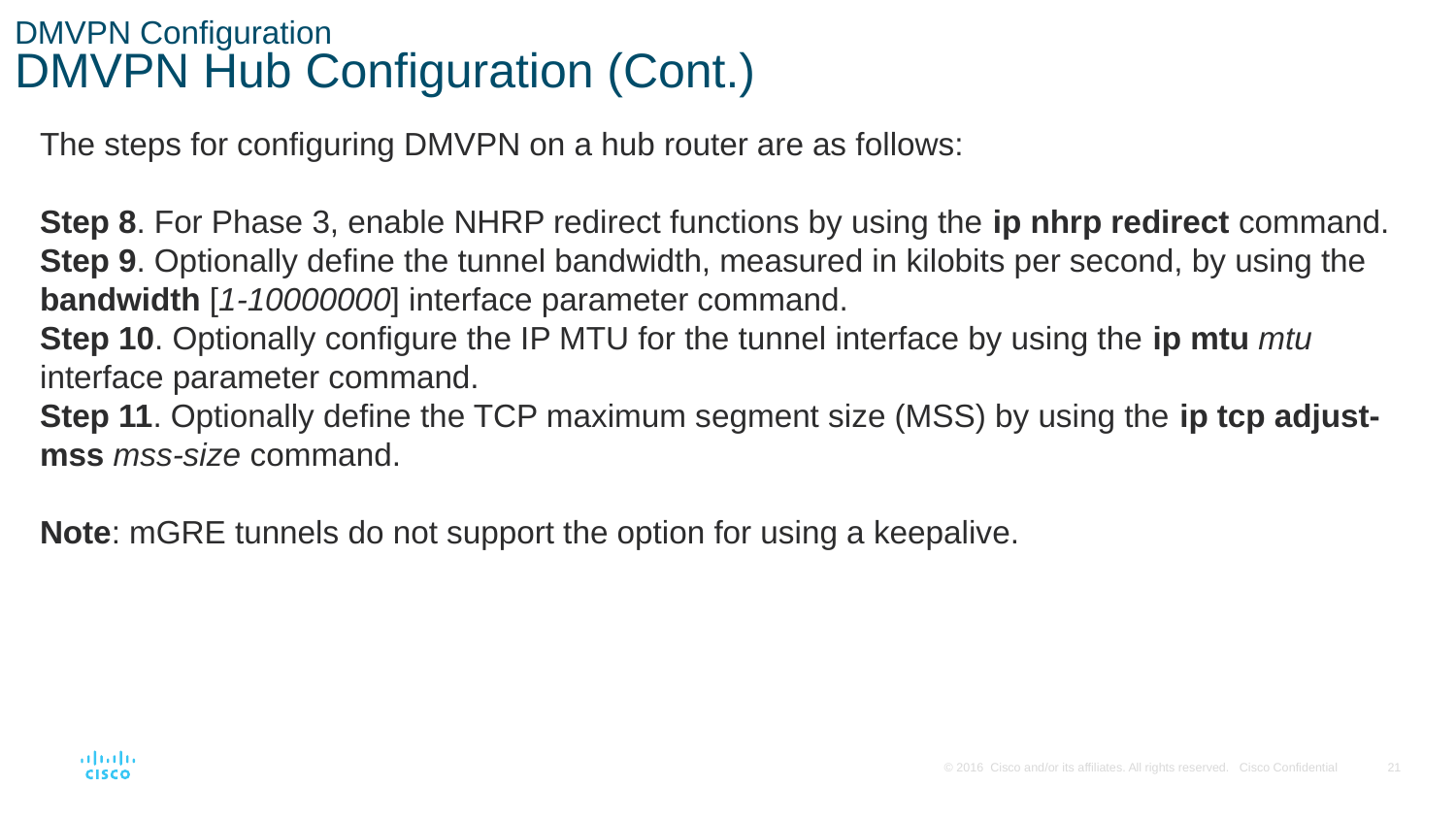

# DMVPN Configuration DMVPN Hub Configuration (Cont.)
The steps for configuring DMVPN on a hub router are as follows:

Step 8. For Phase 3, enable NHRP redirect functions by using the ip nhrp redirect command.
Step 9. Optionally define the tunnel bandwidth, measured in kilobits per second, by using the bandwidth [1-10000000] interface parameter command.
Step 10. Optionally configure the IP MTU for the tunnel interface by using the ip mtu mtu interface parameter command.
Step 11. Optionally define the TCP maximum segment size (MSS) by using the ip tcp adjust-mss mss-size command.

Note: mGRE tunnels do not support the option for using a keepalive.